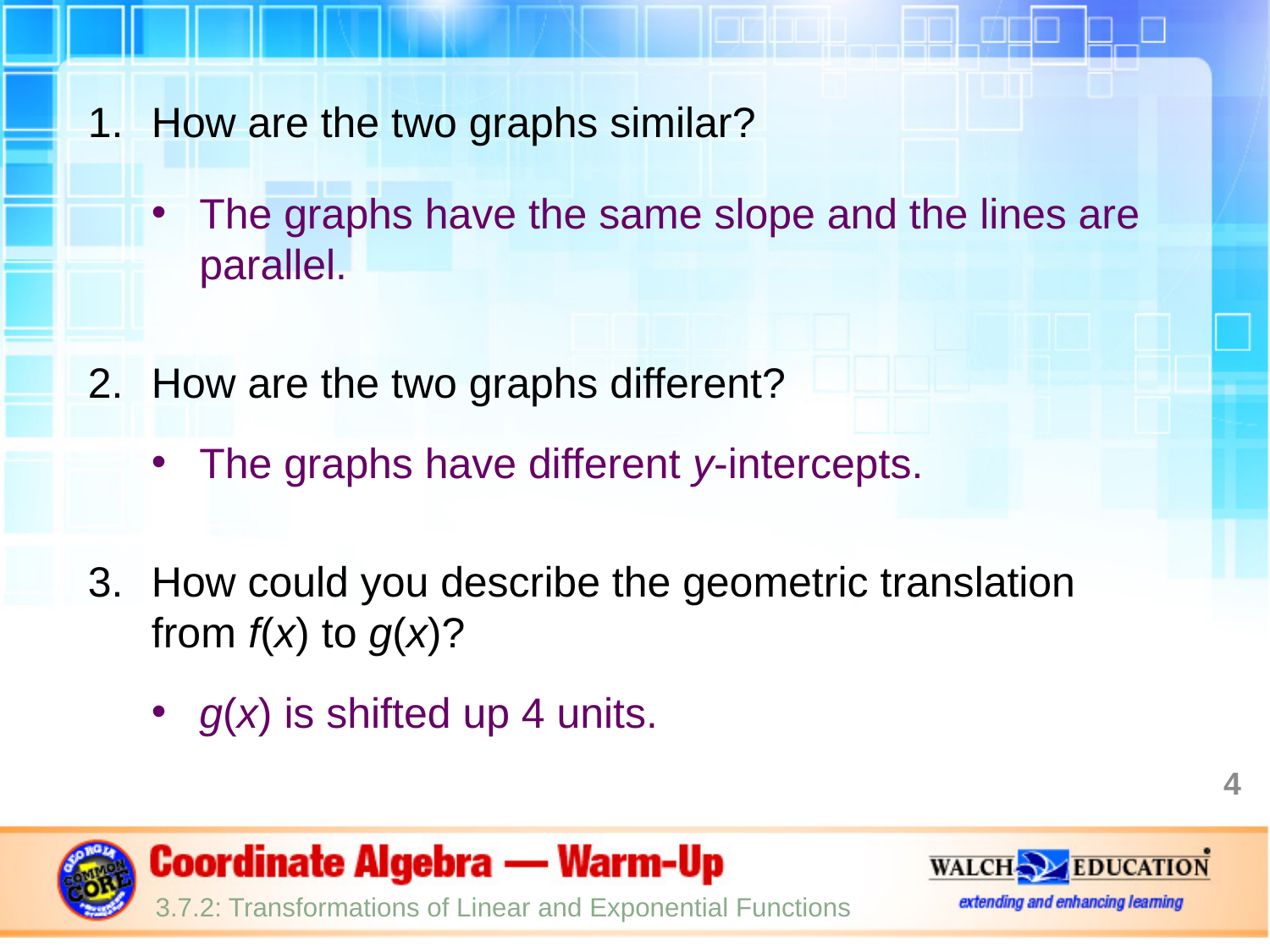

How are the two graphs similar?
The graphs have the same slope and the lines are parallel.

How are the two graphs different?
The graphs have different y-intercepts.

How could you describe the geometric translation from f(x) to g(x)?
g(x) is shifted up 4 units.

4

3.7.2: Transformations of Linear and Exponential Functions